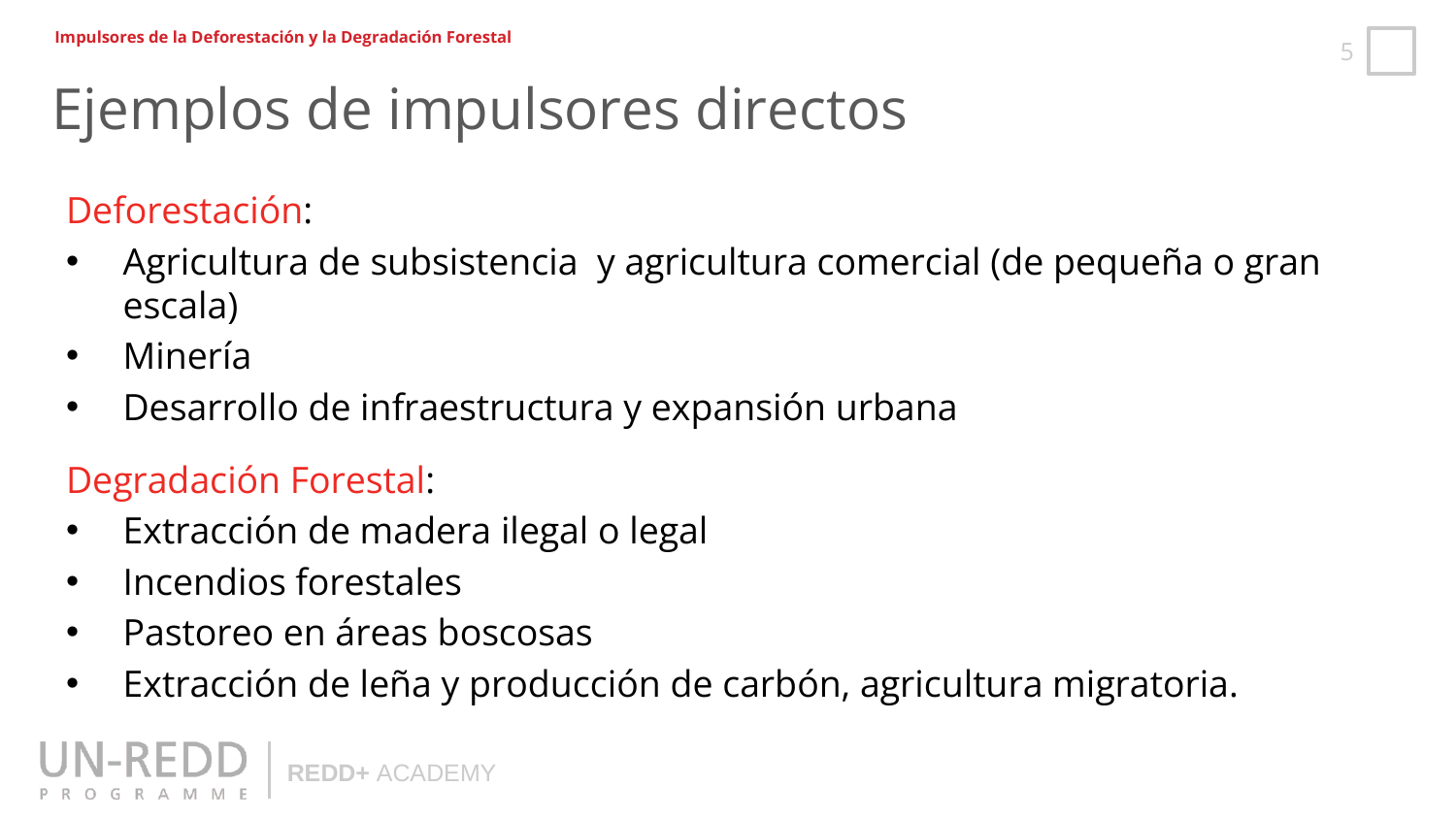

Impulsores de la Deforestación y la Degradación Forestal
Ejemplos de impulsores directos
Deforestación:
Agricultura de subsistencia  y agricultura comercial (de pequeña o gran escala)
Minería
Desarrollo de infraestructura y expansión urbana
Degradación Forestal:
Extracción de madera ilegal o legal
Incendios forestales
Pastoreo en áreas boscosas
Extracción de leña y producción de carbón, agricultura migratoria.